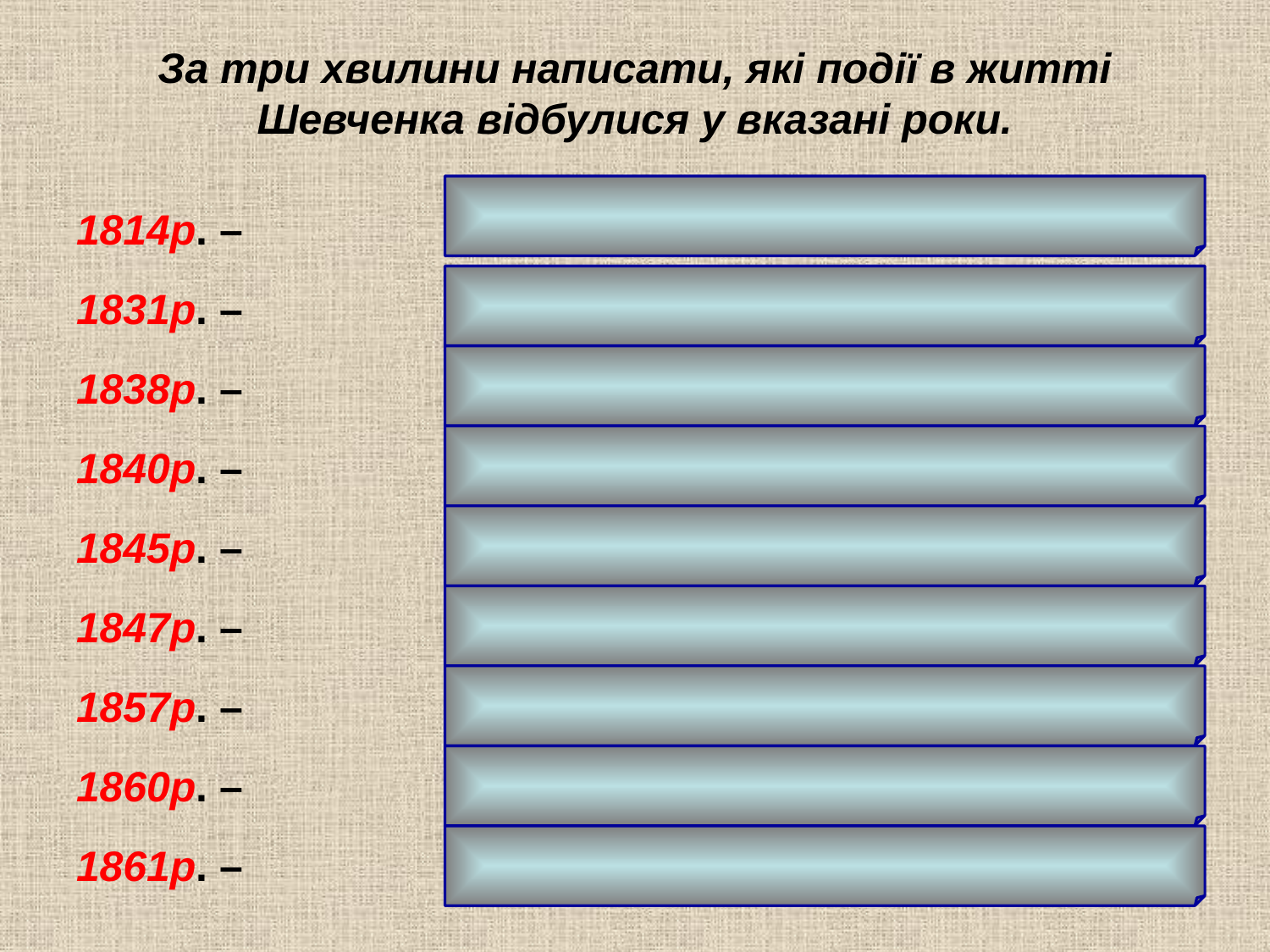

# За три хвилини написати, які події в житті Шевченка відбулися у вказані роки.
1814р. – 		народився в с. Моринцях
1831р. – 		приїхав до Петербурга
1838р. – 		викуплений з кріпацтва
1840р. – 		виходить «Кобзар»
1845р. – 		пише «Заповіт»
1847р. – 		заарештований
1857р. – 		закінчується період заслання
1860р. – 		присвоюється звання академіка
1861р. – 		помер у Петербурзі